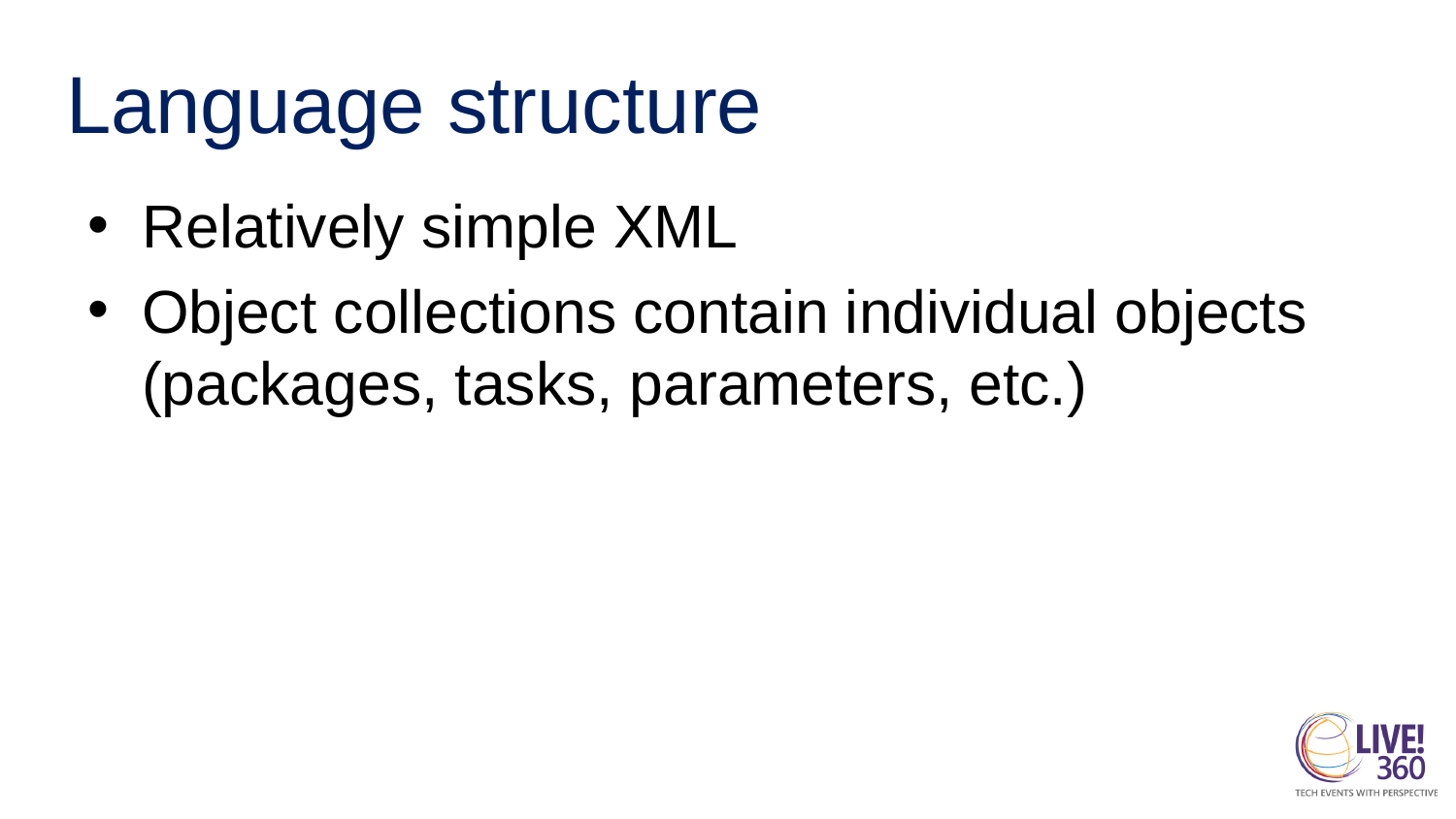

# Language structure
Relatively simple XML
Object collections contain individual objects (packages, tasks, parameters, etc.)